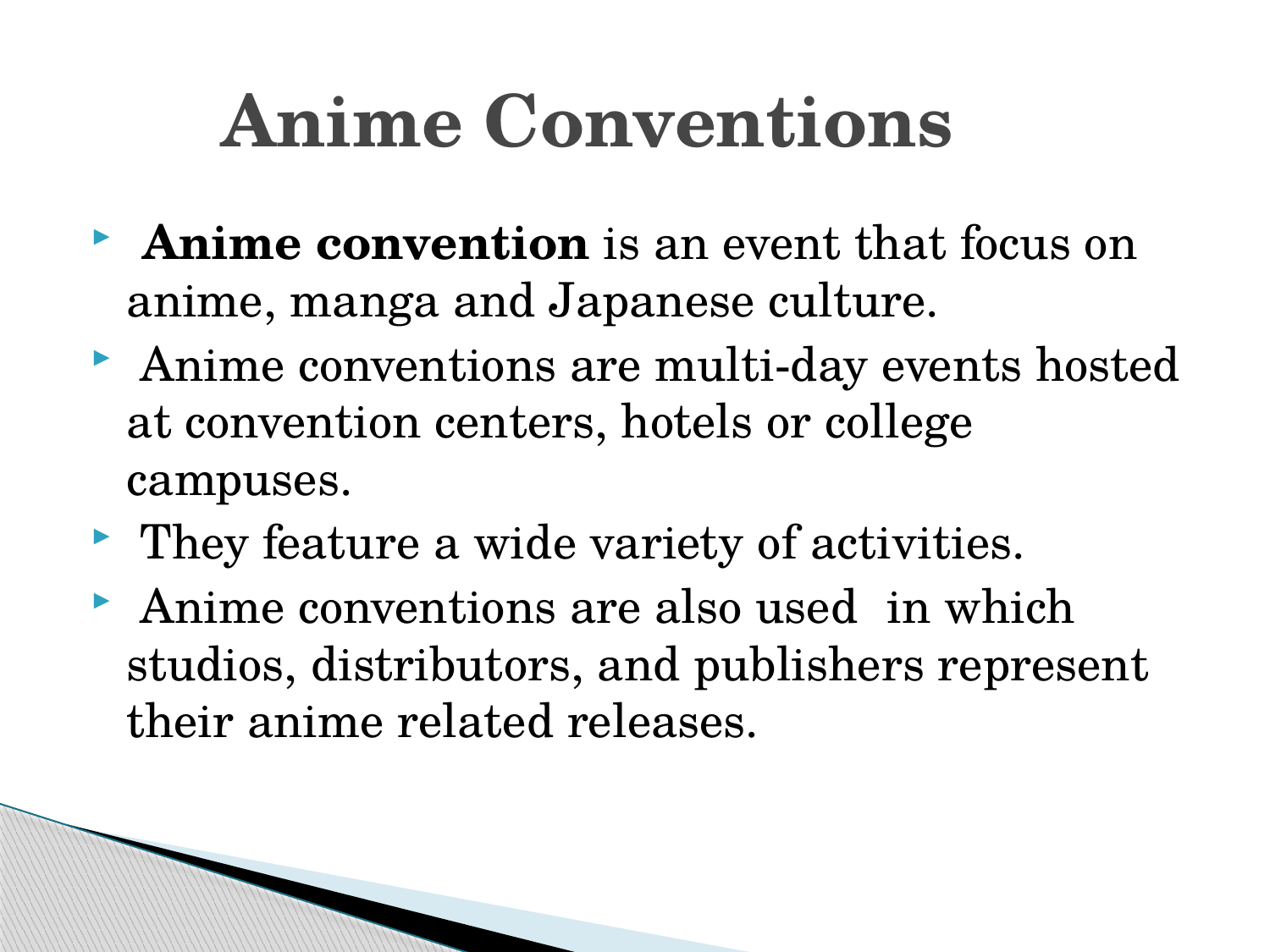

# Anime Conventions
 Anime convention is an event that focus on anime, manga and Japanese culture.
 Anime conventions are multi-day events hosted at convention centers, hotels or college campuses.
 They feature a wide variety of activities.
 Anime conventions are also used  in which studios, distributors, and publishers represent their anime related releases.